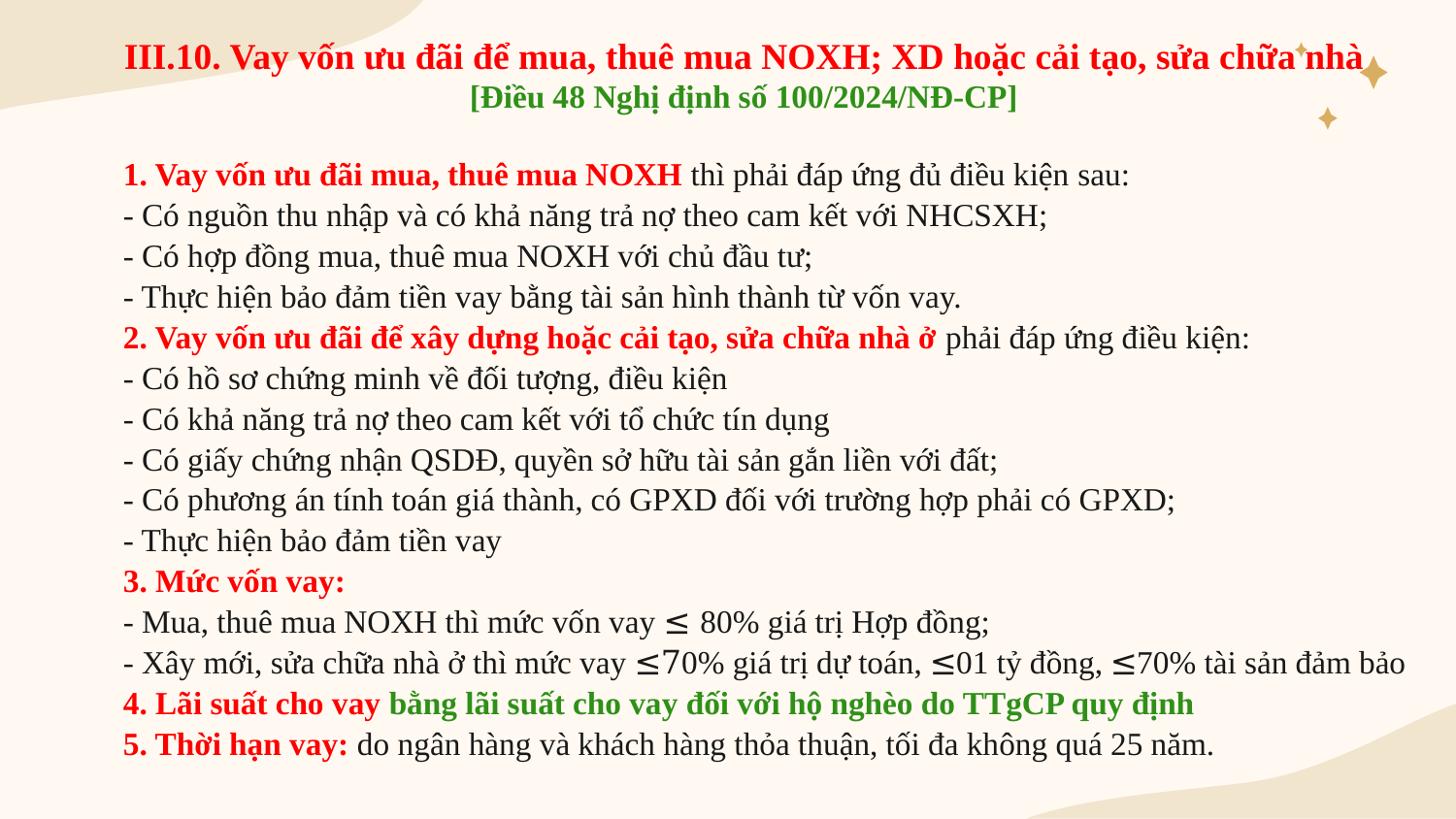

III.10. Vay vốn ưu đãi để mua, thuê mua NOXH; XD hoặc cải tạo, sửa chữa nhà [Điều 48 Nghị định số 100/2024/NĐ-CP]

# 1. Vay vốn ưu đãi mua, thuê mua NOXH thì phải đáp ứng đủ điều kiện sau: - Có nguồn thu nhập và có khả năng trả nợ theo cam kết với NHCSXH; - Có hợp đồng mua, thuê mua NOXH với chủ đầu tư; - Thực hiện bảo đảm tiền vay bằng tài sản hình thành từ vốn vay. 2. Vay vốn ưu đãi để xây dựng hoặc cải tạo, sửa chữa nhà ở phải đáp ứng điều kiện: - Có hồ sơ chứng minh về đối tượng, điều kiện - Có khả năng trả nợ theo cam kết với tổ chức tín dụng - Có giấy chứng nhận QSDĐ, quyền sở hữu tài sản gắn liền với đất; - Có phương án tính toán giá thành, có GPXD đối với trường hợp phải có GPXD; - Thực hiện bảo đảm tiền vay 3. Mức vốn vay: - Mua, thuê mua NOXH thì mức vốn vay ≤ 80% giá trị Hợp đồng; - Xây mới, sửa chữa nhà ở thì mức vay ≤70% giá trị dự toán, ≤01 tỷ đồng, ≤70% tài sản đảm bảo 4. Lãi suất cho vay bằng lãi suất cho vay đối với hộ nghèo do TTgCP quy định 5. Thời hạn vay: do ngân hàng và khách hàng thỏa thuận, tối đa không quá 25 năm.